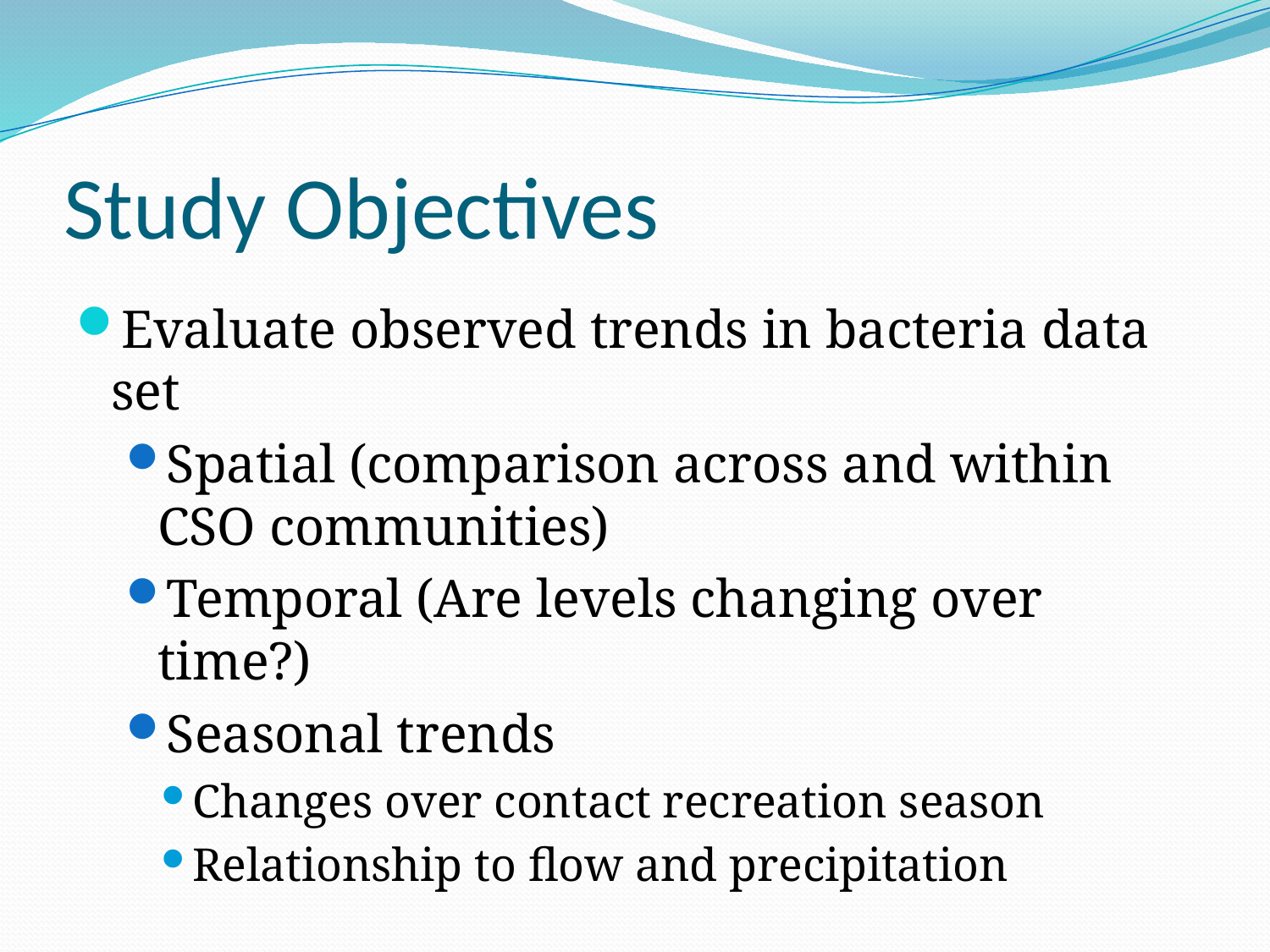

# Study Objectives
Evaluate observed trends in bacteria data set
Spatial (comparison across and within CSO communities)
Temporal (Are levels changing over time?)
Seasonal trends
Changes over contact recreation season
Relationship to flow and precipitation